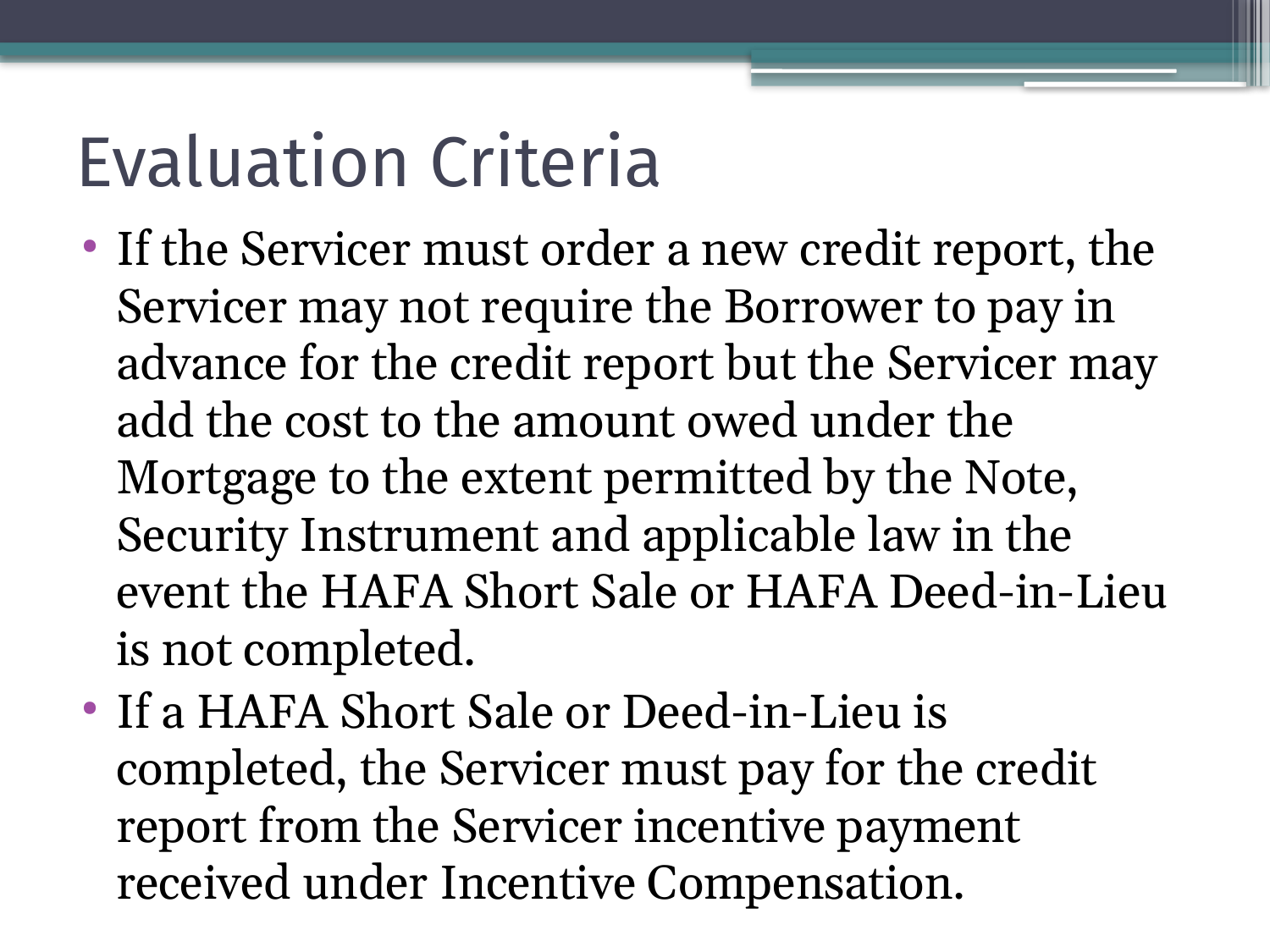

# Evaluation Criteria
If the Servicer must order a new credit report, the Servicer may not require the Borrower to pay in advance for the credit report but the Servicer may add the cost to the amount owed under the Mortgage to the extent permitted by the Note, Security Instrument and applicable law in the event the HAFA Short Sale or HAFA Deed-in-Lieu is not completed.
If a HAFA Short Sale or Deed-in-Lieu is completed, the Servicer must pay for the credit report from the Servicer incentive payment received under Incentive Compensation.